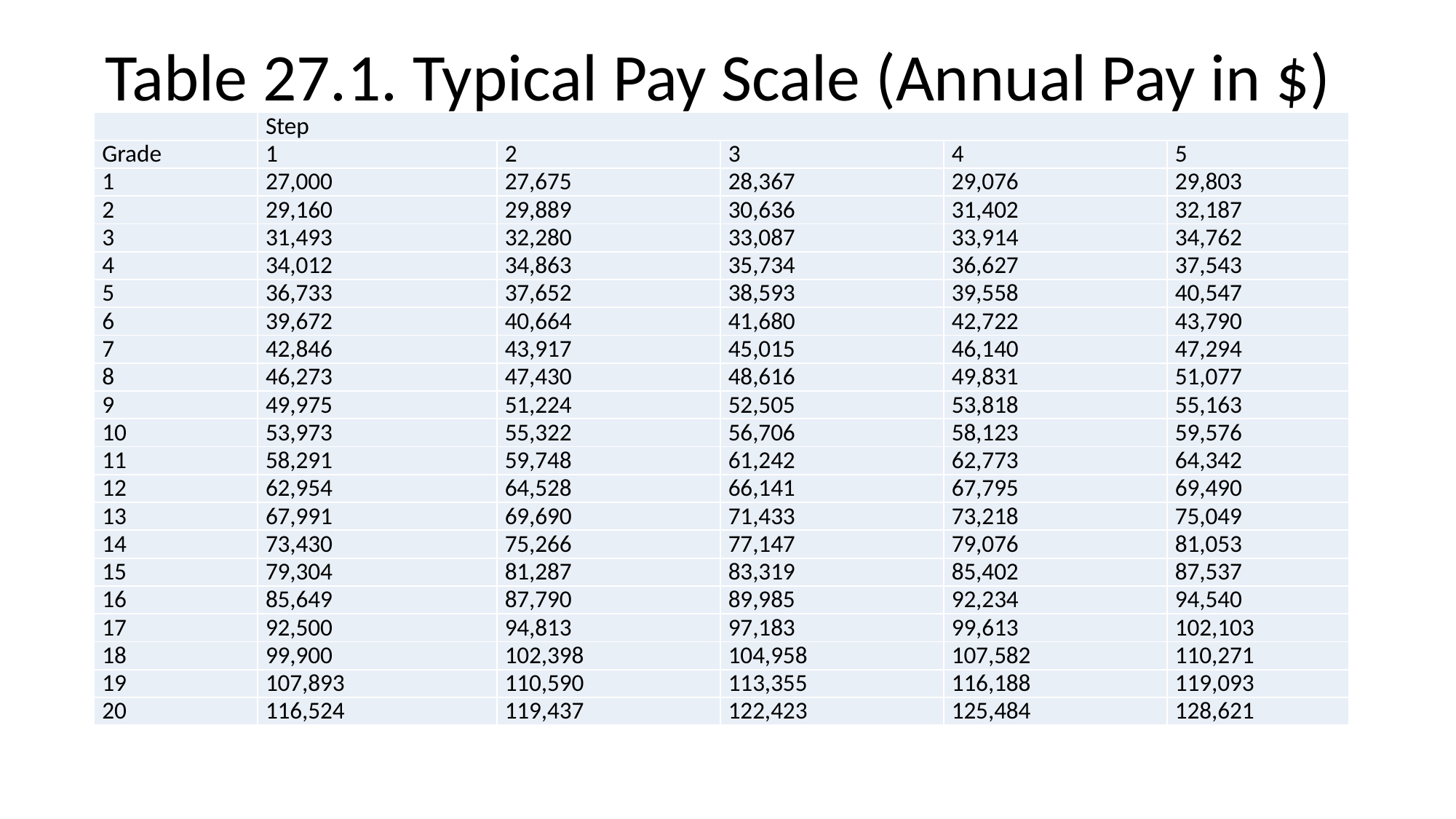

# Table 27.1. Typical Pay Scale (Annual Pay in $)
|  | Step |  |  |  |  |
| --- | --- | --- | --- | --- | --- |
| Grade | 1 | 2 | 3 | 4 | 5 |
| 1 | 27,000 | 27,675 | 28,367 | 29,076 | 29,803 |
| 2 | 29,160 | 29,889 | 30,636 | 31,402 | 32,187 |
| 3 | 31,493 | 32,280 | 33,087 | 33,914 | 34,762 |
| 4 | 34,012 | 34,863 | 35,734 | 36,627 | 37,543 |
| 5 | 36,733 | 37,652 | 38,593 | 39,558 | 40,547 |
| 6 | 39,672 | 40,664 | 41,680 | 42,722 | 43,790 |
| 7 | 42,846 | 43,917 | 45,015 | 46,140 | 47,294 |
| 8 | 46,273 | 47,430 | 48,616 | 49,831 | 51,077 |
| 9 | 49,975 | 51,224 | 52,505 | 53,818 | 55,163 |
| 10 | 53,973 | 55,322 | 56,706 | 58,123 | 59,576 |
| 11 | 58,291 | 59,748 | 61,242 | 62,773 | 64,342 |
| 12 | 62,954 | 64,528 | 66,141 | 67,795 | 69,490 |
| 13 | 67,991 | 69,690 | 71,433 | 73,218 | 75,049 |
| 14 | 73,430 | 75,266 | 77,147 | 79,076 | 81,053 |
| 15 | 79,304 | 81,287 | 83,319 | 85,402 | 87,537 |
| 16 | 85,649 | 87,790 | 89,985 | 92,234 | 94,540 |
| 17 | 92,500 | 94,813 | 97,183 | 99,613 | 102,103 |
| 18 | 99,900 | 102,398 | 104,958 | 107,582 | 110,271 |
| 19 | 107,893 | 110,590 | 113,355 | 116,188 | 119,093 |
| 20 | 116,524 | 119,437 | 122,423 | 125,484 | 128,621 |